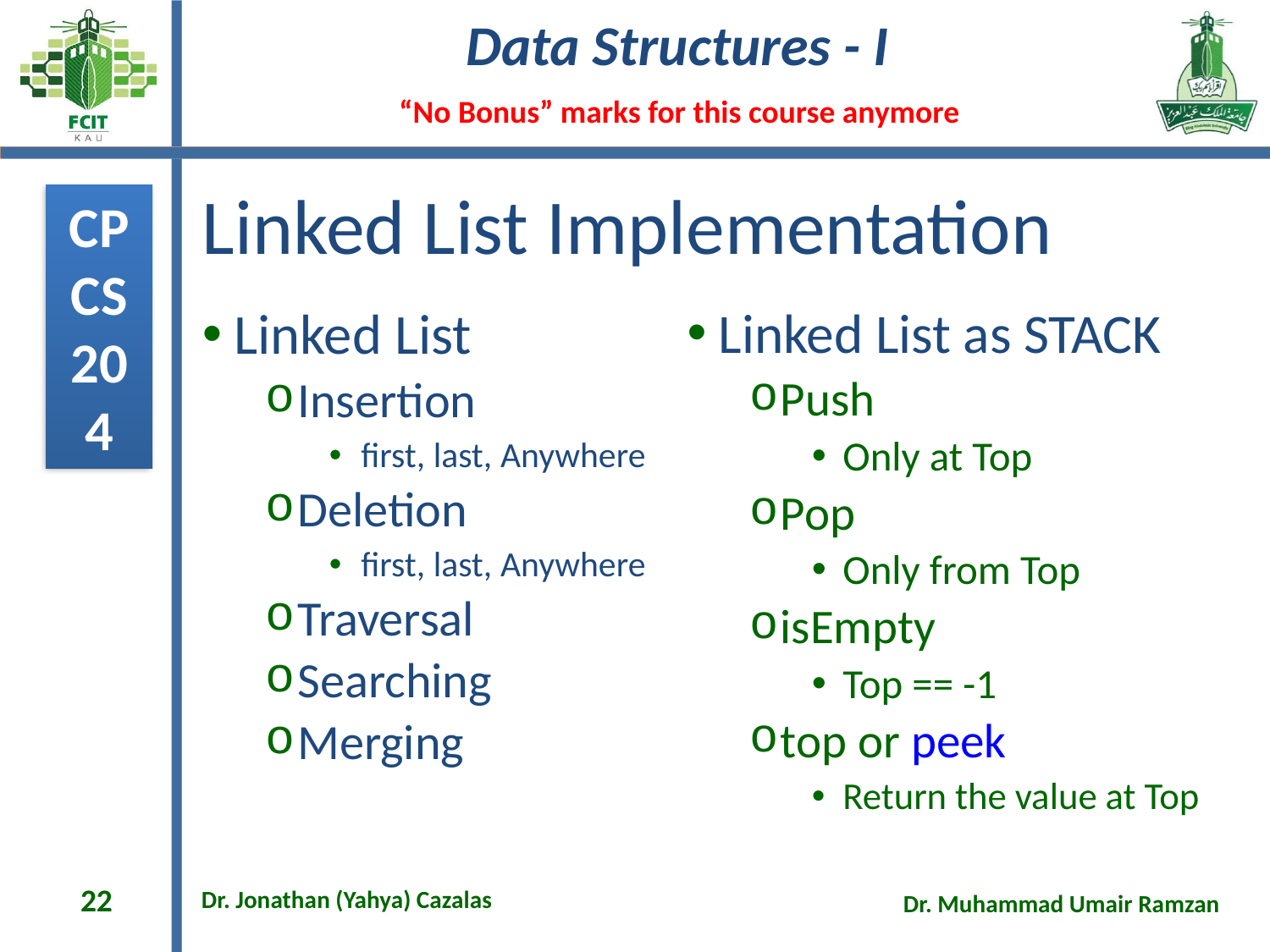

# Linked List Implementation
Linked List
Insertion
first, last, Anywhere
Deletion
first, last, Anywhere
Traversal
Searching
Merging
Linked List as STACK
Push
Only at Top
Pop
Only from Top
isEmpty
Top == -1
top or peek
Return the value at Top
22